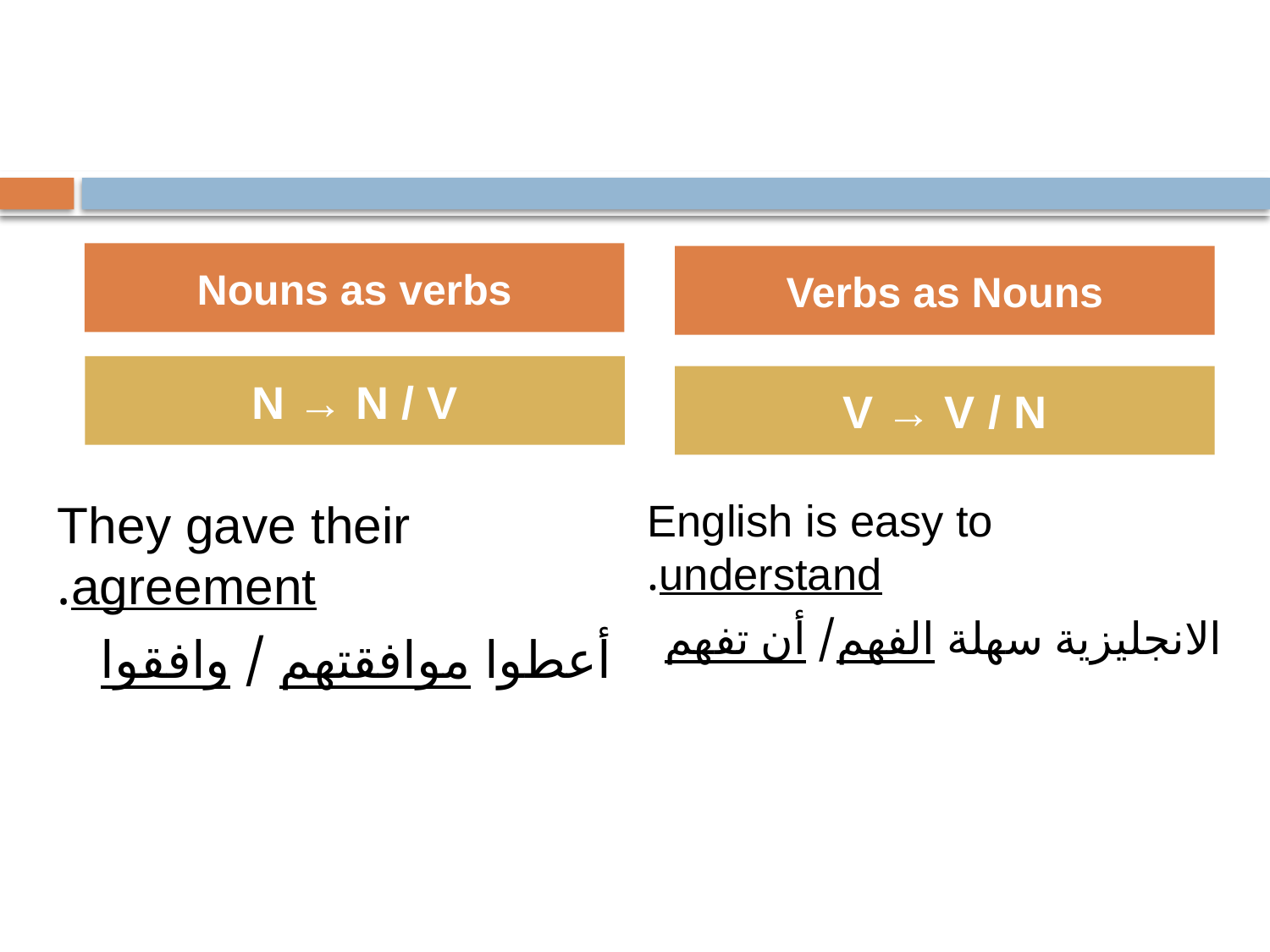

Nouns as verbs
Verbs as Nouns
N → N / V
V → V / N
They gave their agreement.
أعطوا موافقتهم / وافقوا
English is easy to understand.
الانجليزية سهلة الفهم/ أن تفهم